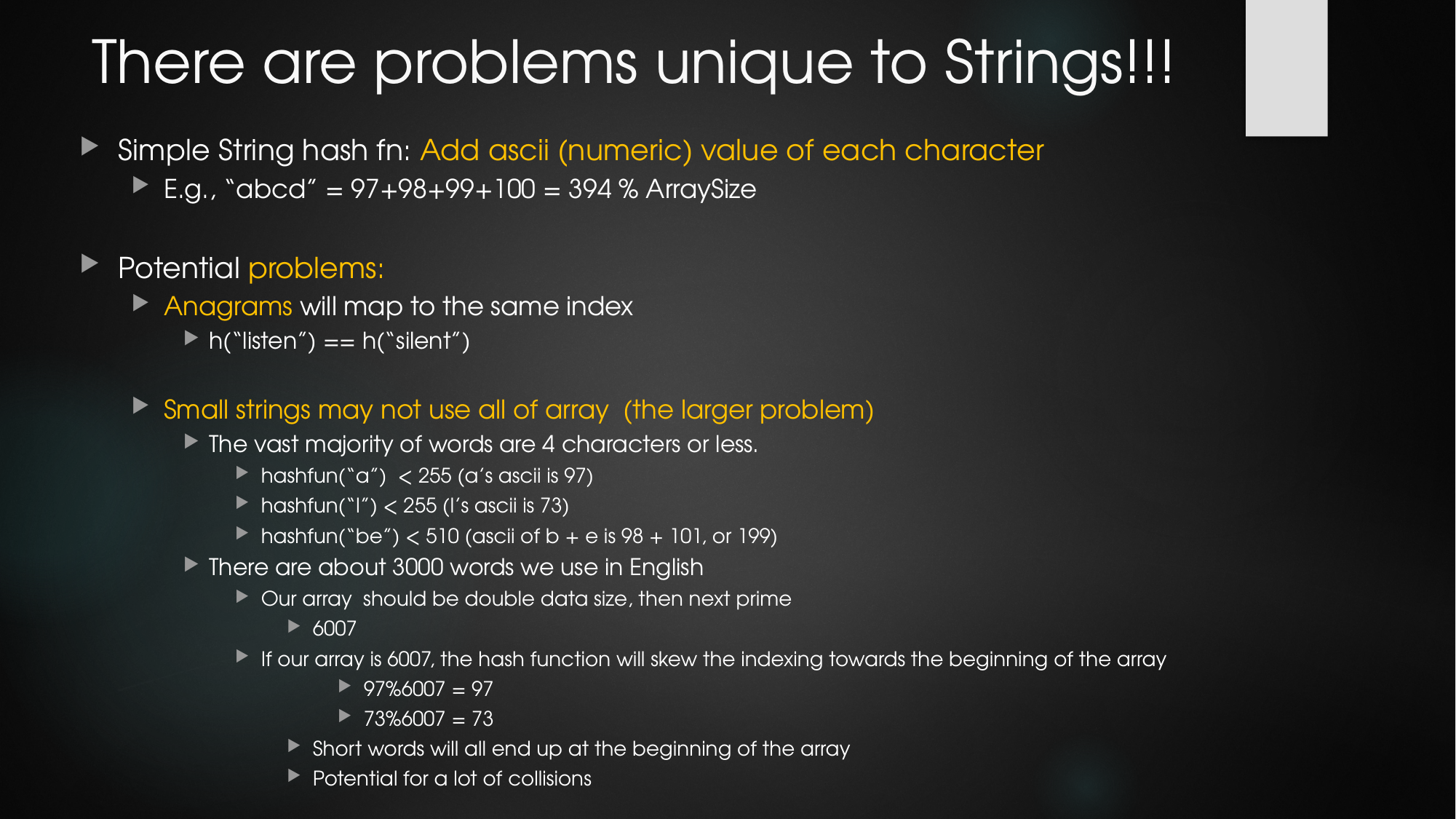

# There are problems unique to Strings!!!
Simple String hash fn: Add ascii (numeric) value of each character
E.g., “abcd” = 97+98+99+100 = 394 % ArraySize

Potential problems:
Anagrams will map to the same index
h(“listen”) == h(“silent”)

Small strings may not use all of array  (the larger problem)
The vast majority of words are 4 characters or less.
hashfun(“a”)  < 255 (a’s ascii is 97)
hashfun(“I”) < 255 (I’s ascii is 73)
hashfun(“be”) < 510 (ascii of b + e is 98 + 101, or 199)
There are about 3000 words we use in English
Our array  should be double data size, then next prime
6007
If our array is 6007, the hash function will skew the indexing towards the beginning of the array
97%6007 = 97
73%6007 = 73
Short words will all end up at the beginning of the array
Potential for a lot of collisions